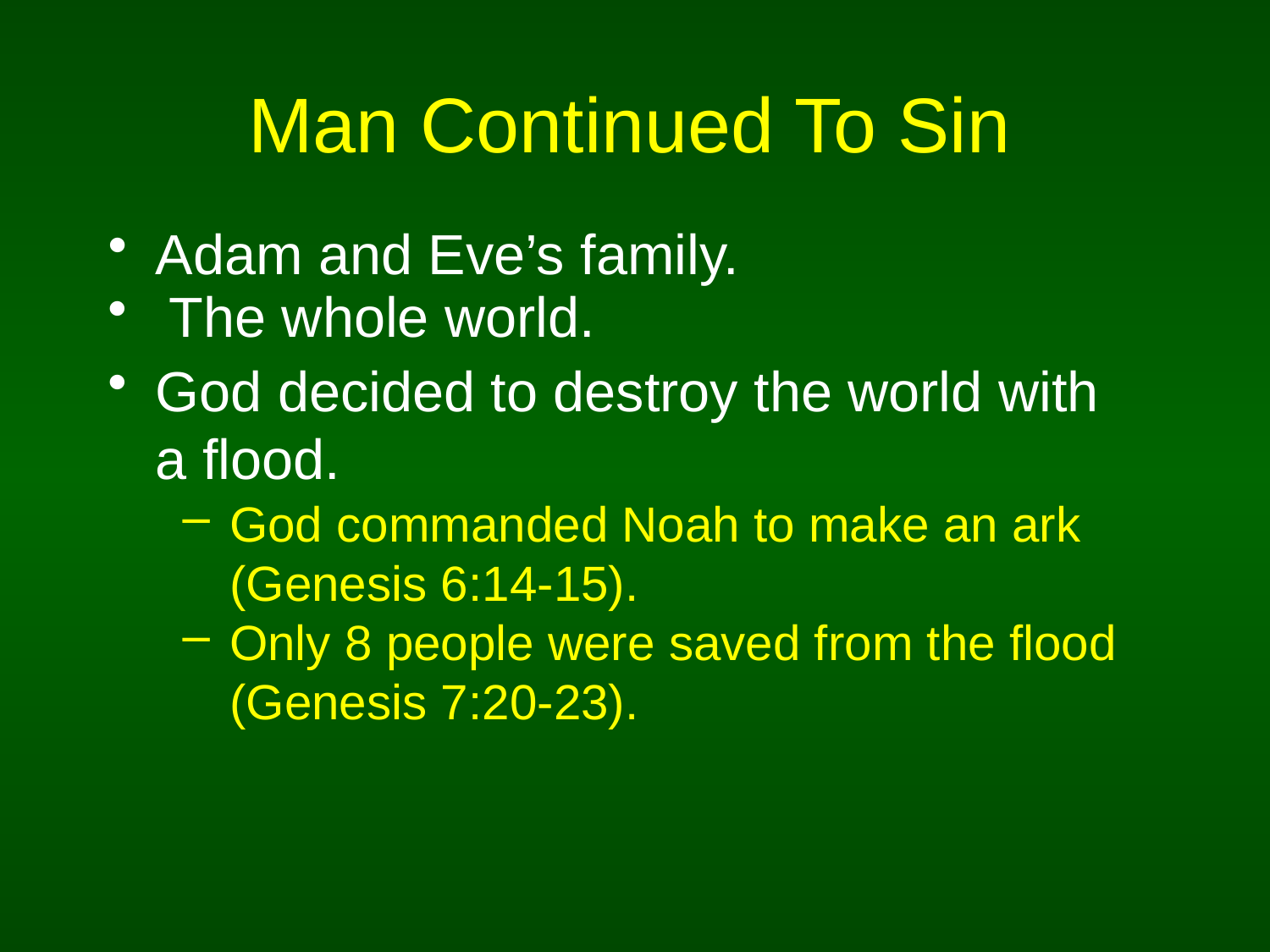

# Man Continued To Sin
Adam and Eve’s family.
  The whole world.
God decided to destroy the world with a flood.
God commanded Noah to make an ark (Genesis 6:14-15).
Only 8 people were saved from the flood (Genesis 7:20-23).